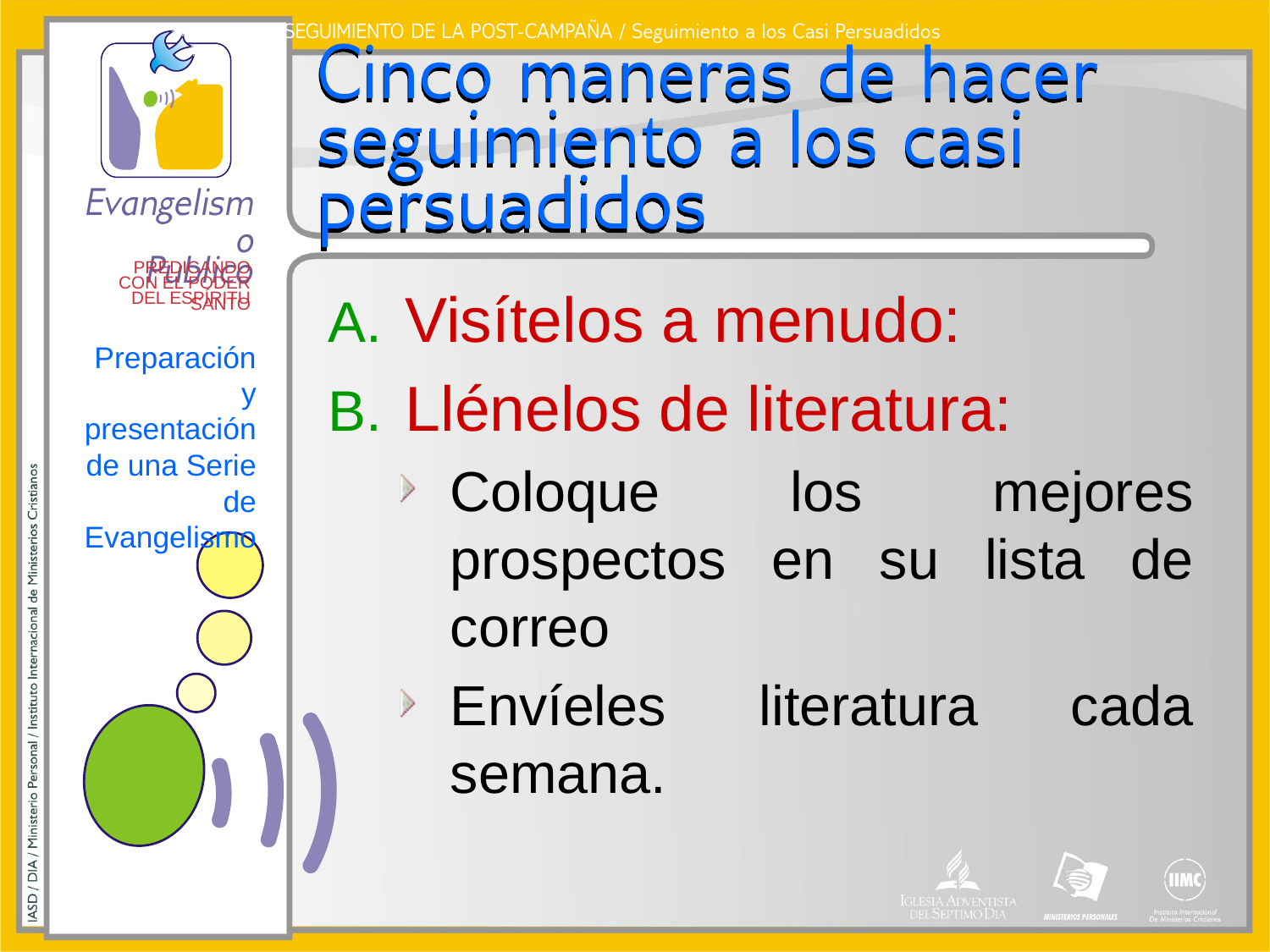

SEGUIMIENTO DE LA POST-CAMPAÑA / Seguimiento a los Casi Persuadidos
# Cinco maneras de hacer seguimiento a los casi persuadidos
Visítelos a menudo:
Llénelos de literatura:
Coloque los mejores prospectos en su lista de correo
Envíeles literatura cada semana.